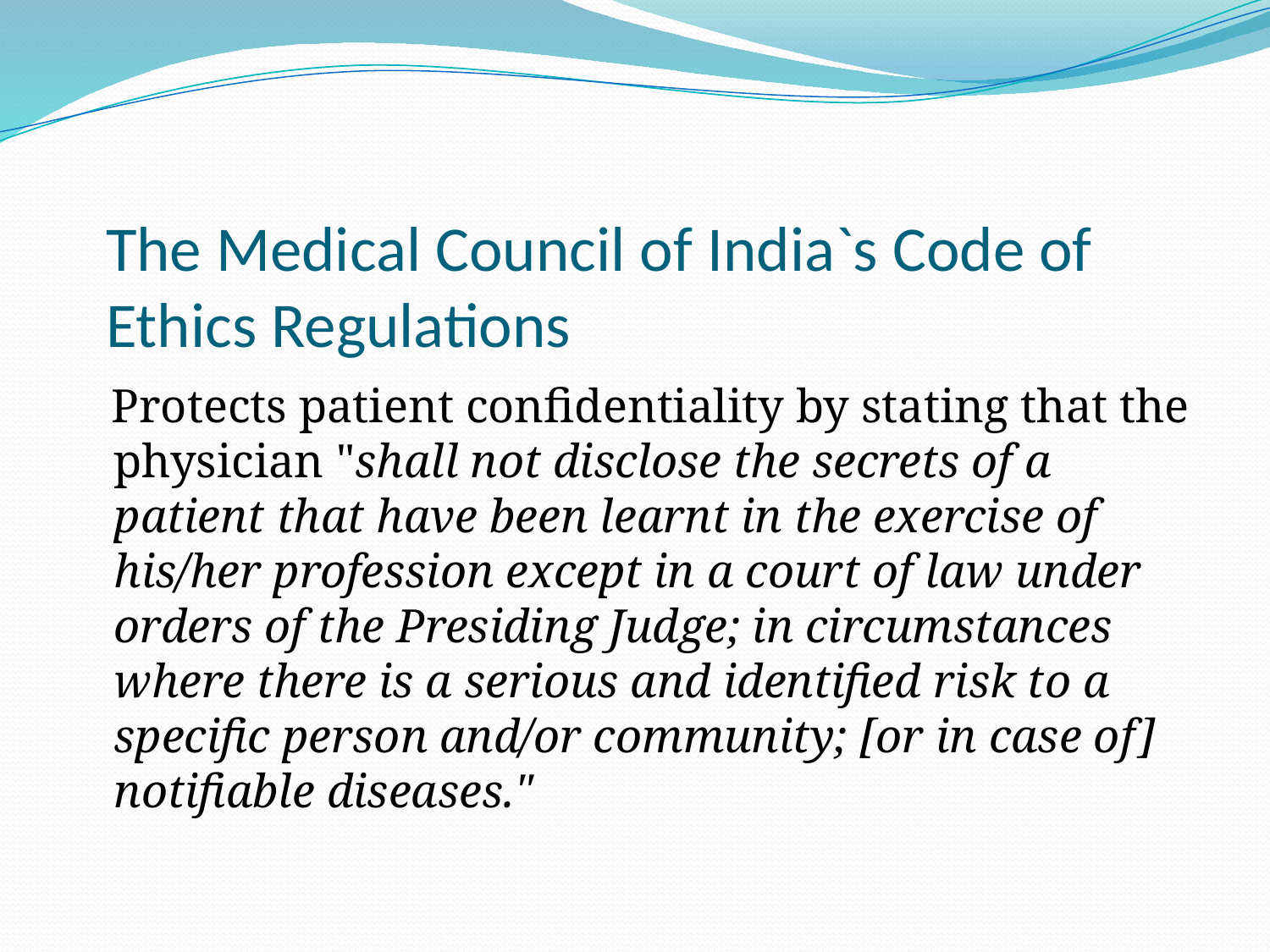

# The Medical Council of India`s Code of Ethics Regulations
   Protects patient confidentiality by stating that the physician "shall not disclose the secrets of a patient that have been learnt in the exercise of his/her profession except in a court of law under orders of the Presiding Judge; in circumstances where there is a serious and identified risk to a specific person and/or community; [or in case of] notifiable diseases."